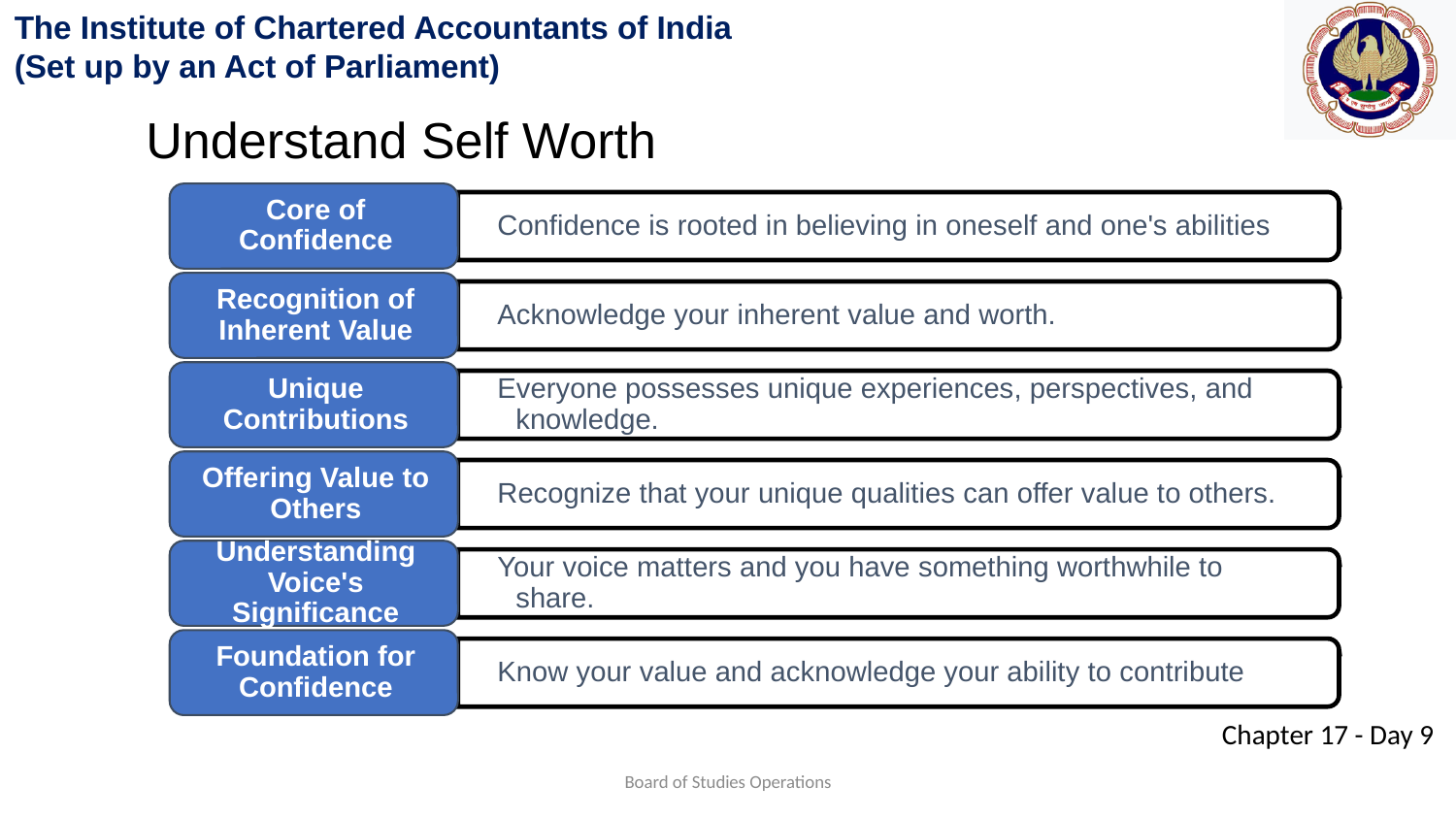

Understand Self Worth
Confidence is rooted in believing in oneself and one's abilities
Core of Confidence
Acknowledge your inherent value and worth.
Recognition of Inherent Value
Everyone possesses unique experiences, perspectives, and knowledge.
Unique Contributions
Recognize that your unique qualities can offer value to others.
Offering Value to Others
Your voice matters and you have something worthwhile to share.
Understanding Voice's Significance
Know your value and acknowledge your ability to contribute
Foundation for Confidence
Board of Studies Operations